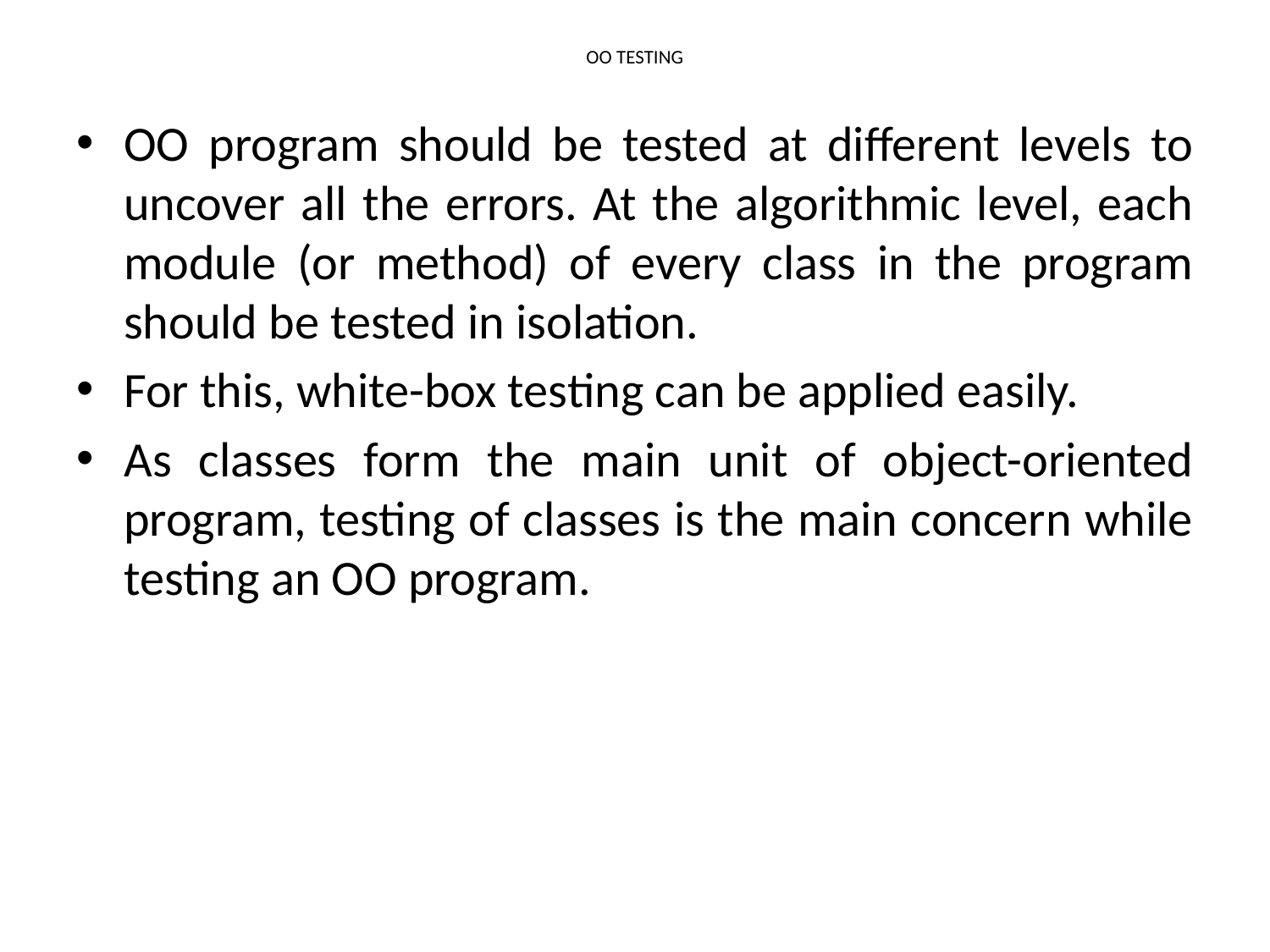

# OO TESTING
OO program should be tested at different levels to uncover all the errors. At the algorithmic level, each module (or method) of every class in the program should be tested in isolation.
For this, white-box testing can be applied easily.
As classes form the main unit of object-oriented program, testing of classes is the main concern while testing an OO program.